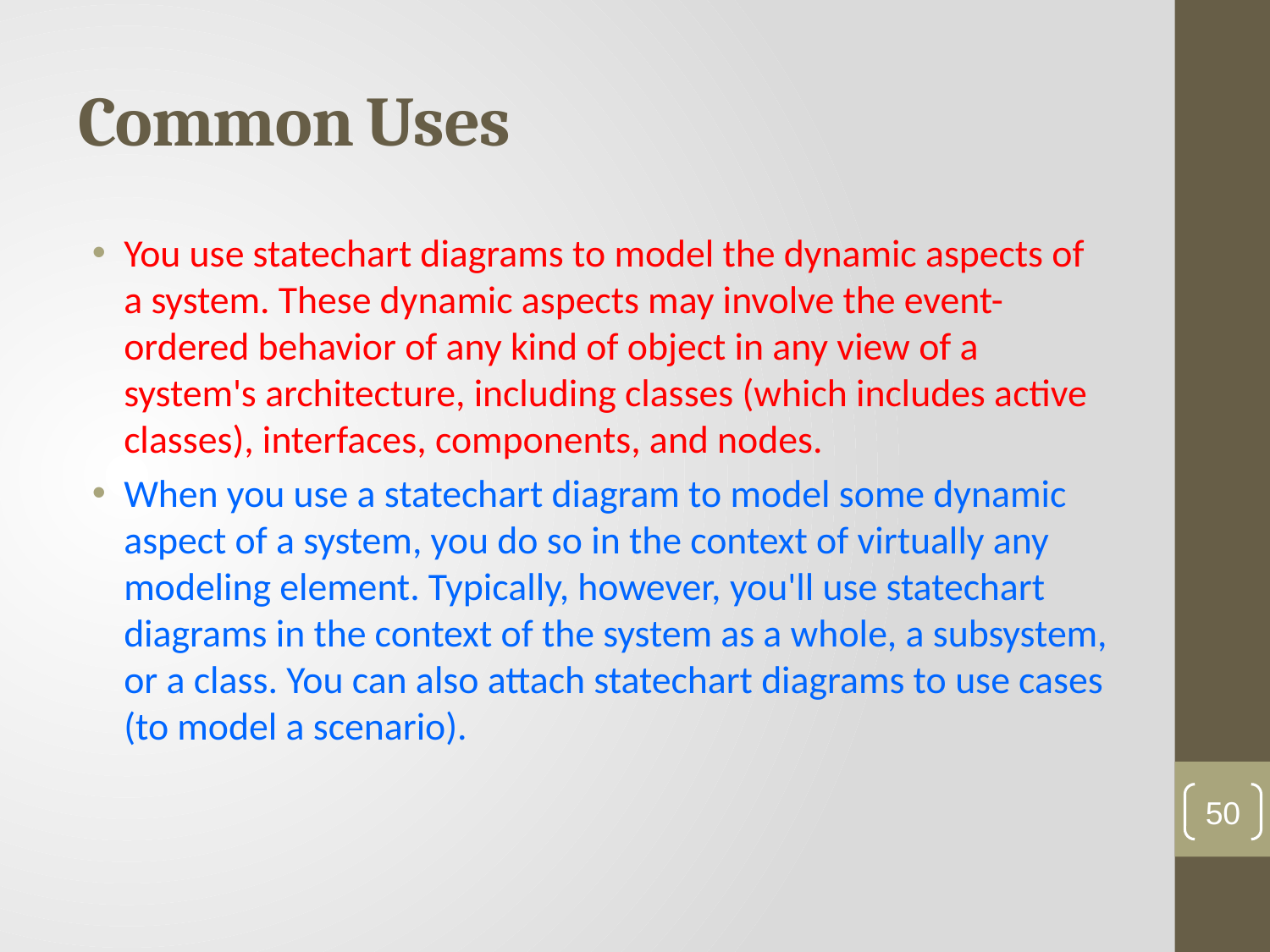

# Common Uses
You use statechart diagrams to model the dynamic aspects of a system. These dynamic aspects may involve the event-ordered behavior of any kind of object in any view of a system's architecture, including classes (which includes active classes), interfaces, components, and nodes.
When you use a statechart diagram to model some dynamic aspect of a system, you do so in the context of virtually any modeling element. Typically, however, you'll use statechart diagrams in the context of the system as a whole, a subsystem, or a class. You can also attach statechart diagrams to use cases (to model a scenario).
50